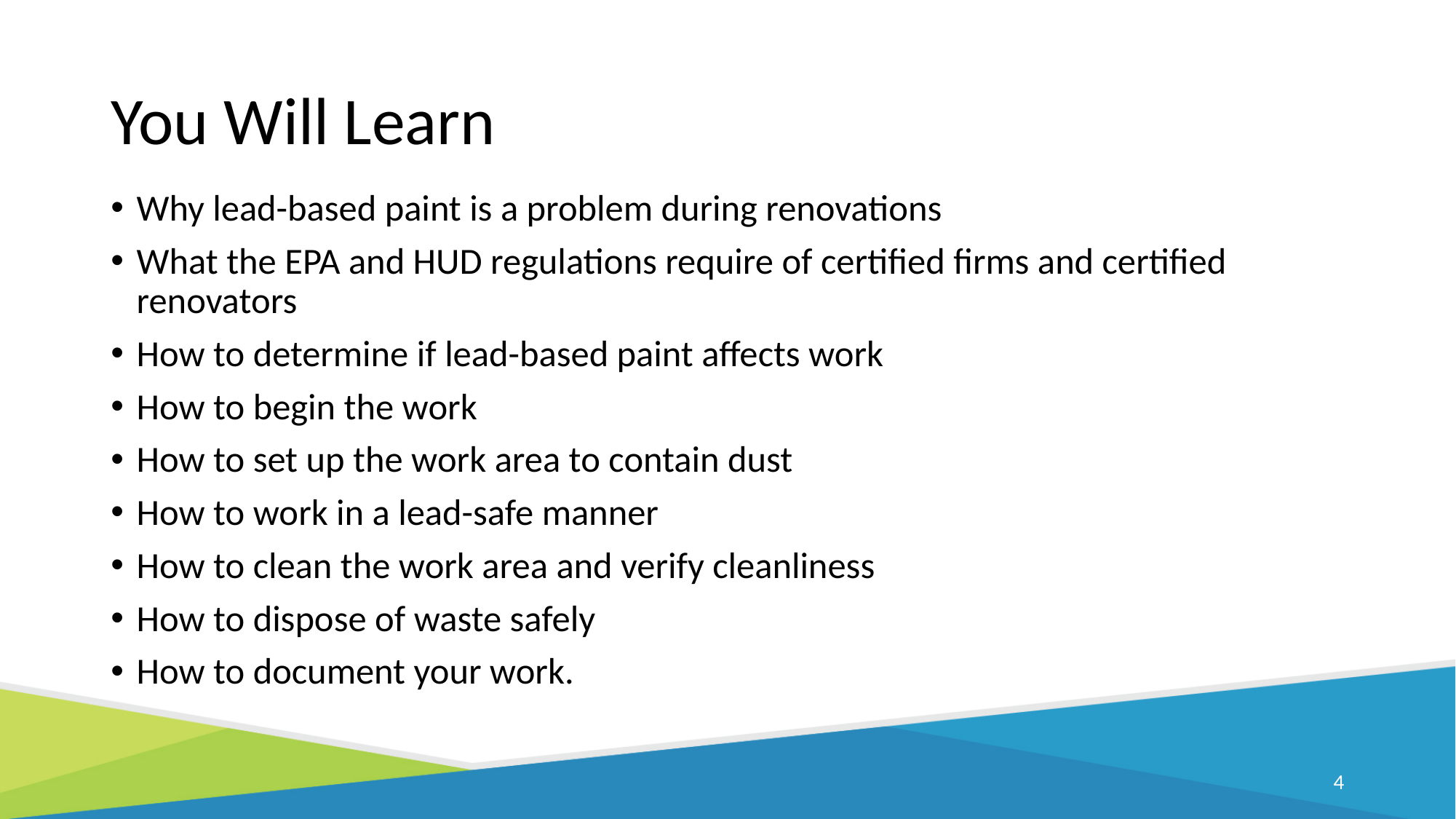

# You Will Learn
Why lead-based paint is a problem during renovations
What the EPA and HUD regulations require of certified firms and certified renovators
How to determine if lead-based paint affects work
How to begin the work
How to set up the work area to contain dust
How to work in a lead-safe manner
How to clean the work area and verify cleanliness
How to dispose of waste safely
How to document your work.

4